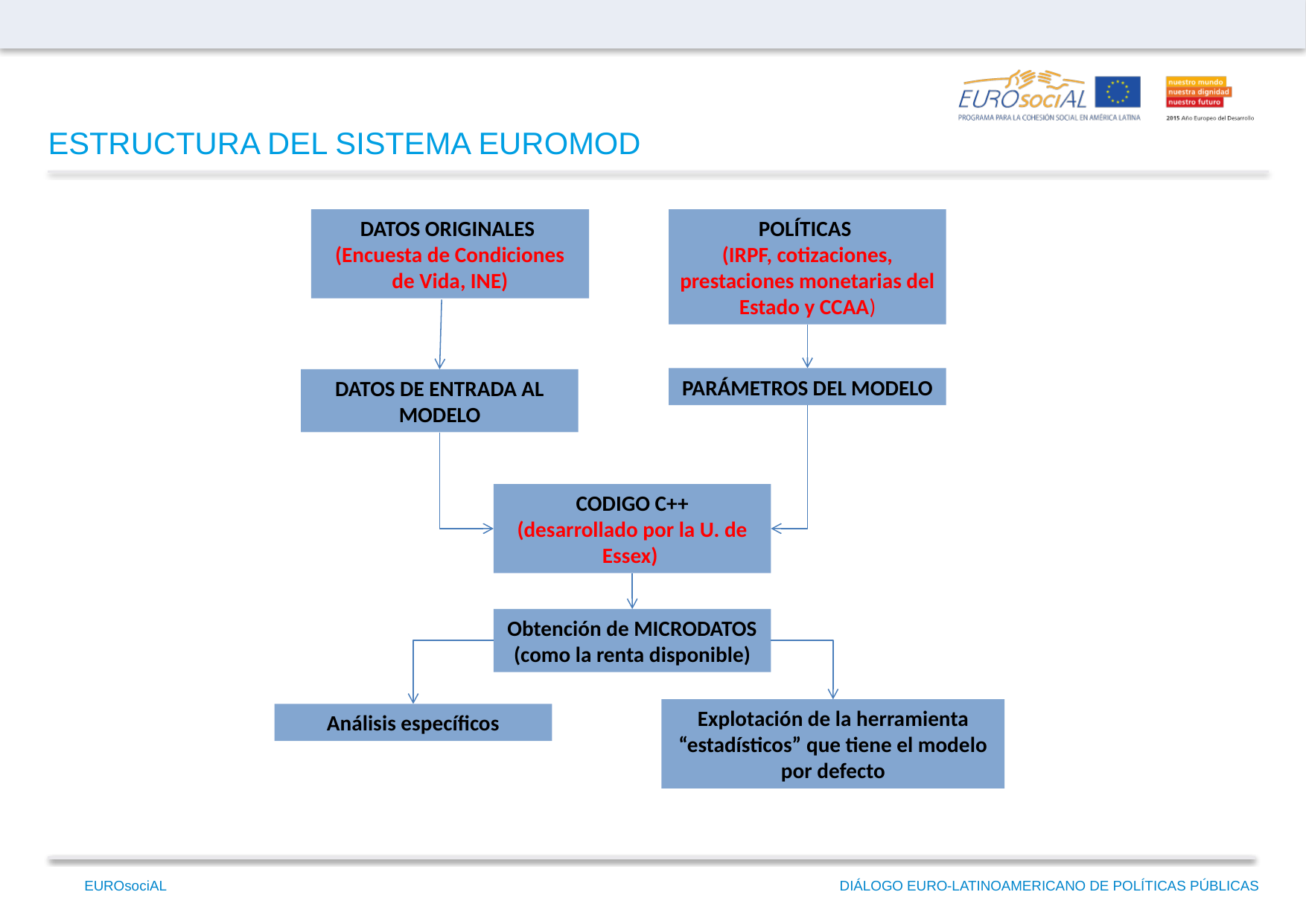

ESTRUCTURA DEL SISTEMA EUROMOD
DATOS ORIGINALES
(Encuesta de Condiciones de Vida, INE)
POLÍTICAS
(IRPF, cotizaciones, prestaciones monetarias del Estado y CCAA)
PARÁMETROS DEL MODELO
DATOS DE ENTRADA AL MODELO
CODIGO C++
(desarrollado por la U. de Essex)
Obtención de MICRODATOS (como la renta disponible)
Explotación de la herramienta “estadísticos” que tiene el modelo por defecto
Análisis específicos